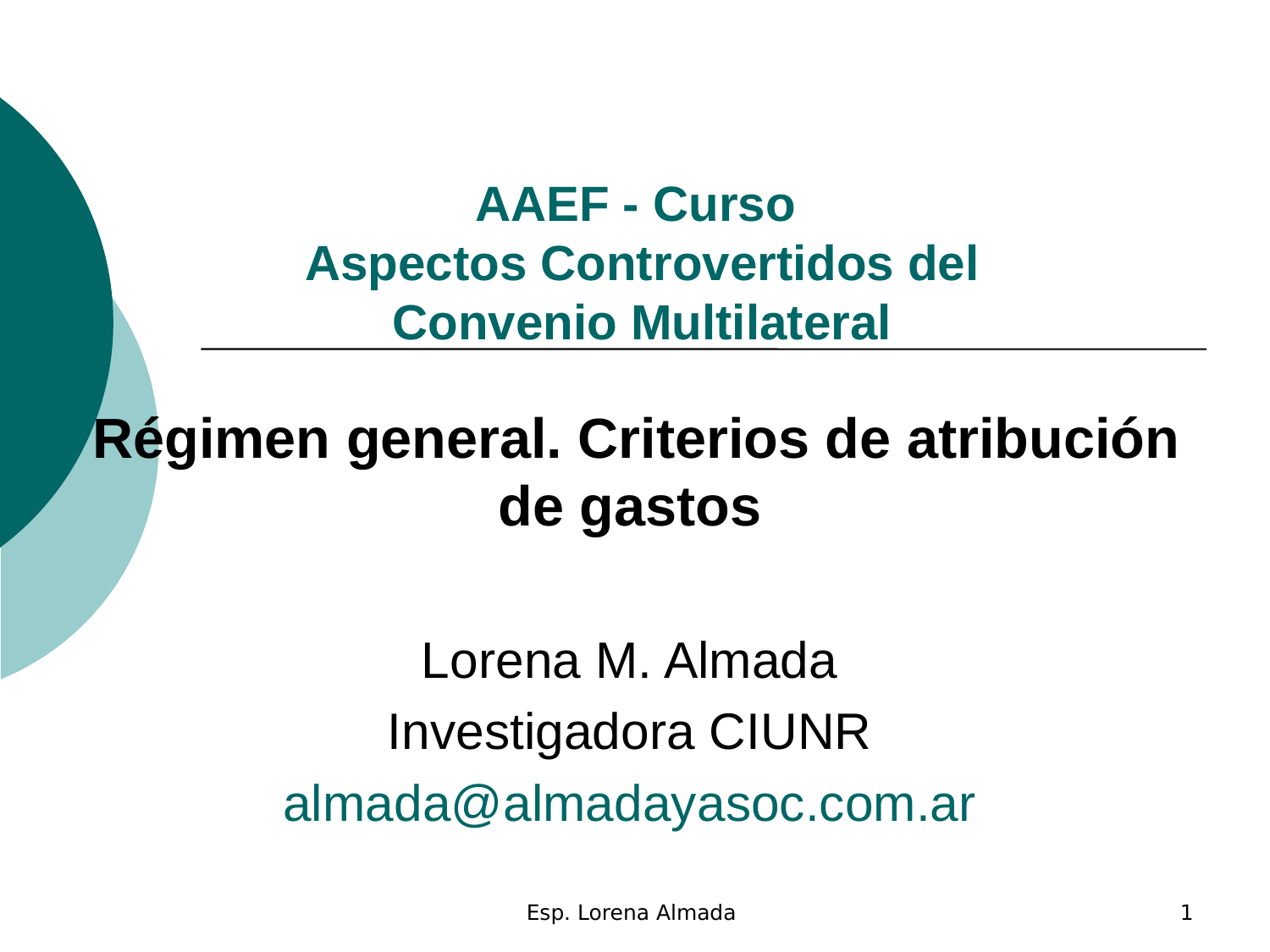

# AAEF - Curso Aspectos Controvertidos del Convenio Multilateral
 Régimen general. Criterios de atribución de gastos

Lorena M. Almada
Investigadora CIUNR
almada@almadayasoc.com.ar

Esp. Lorena Almada
1